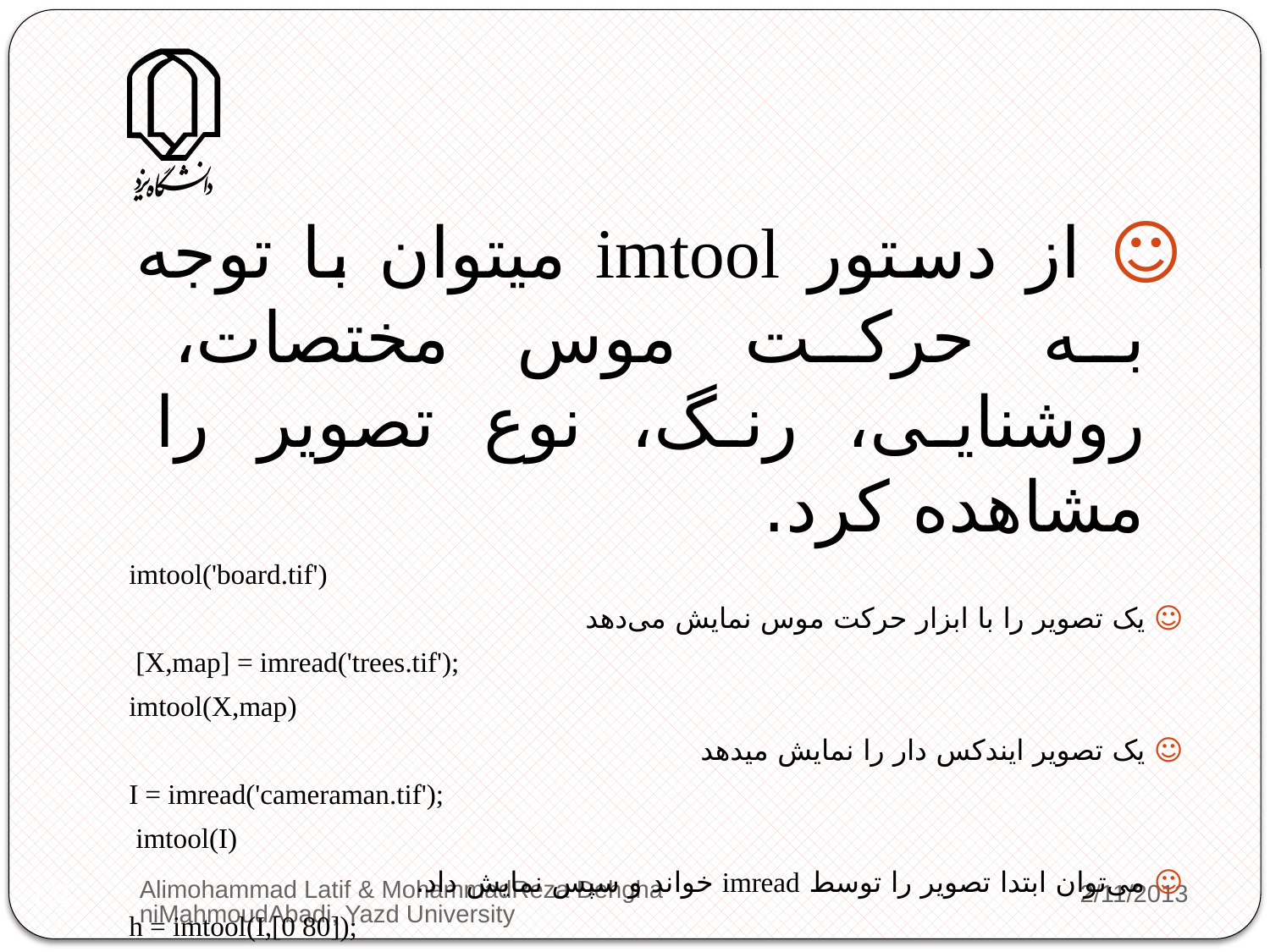

☺ از دستور imtool میتوان با توجه به حرکت موس مختصات، روشنایی، رنگ، نوع تصویر را مشاهده کرد.
imtool('board.tif')
☺ یک تصویر را با ابزار حرکت موس نمایش می‌دهد
 [X,map] = imread('trees.tif');
imtool(X,map)
☺ یک تصویر ایندکس دار را نمایش میدهد
I = imread('cameraman.tif');
 imtool(I)
☺ می‌توان ابتدا تصویر را توسط imread خواند و سپس نمایش داد.
h = imtool(I,[0 80]);
close(h)
☺ پیکسل‌های یک تصویر را که در یک  رنج مشخص قرار دارند نمایش می‌دهد و سپس با استفاده از دستور close  آن پنجره را می‌بندد.

Alimohammad Latif & MohammadReza DehghaniMahmoudAbadi, Yazd University
2/11/2013
131